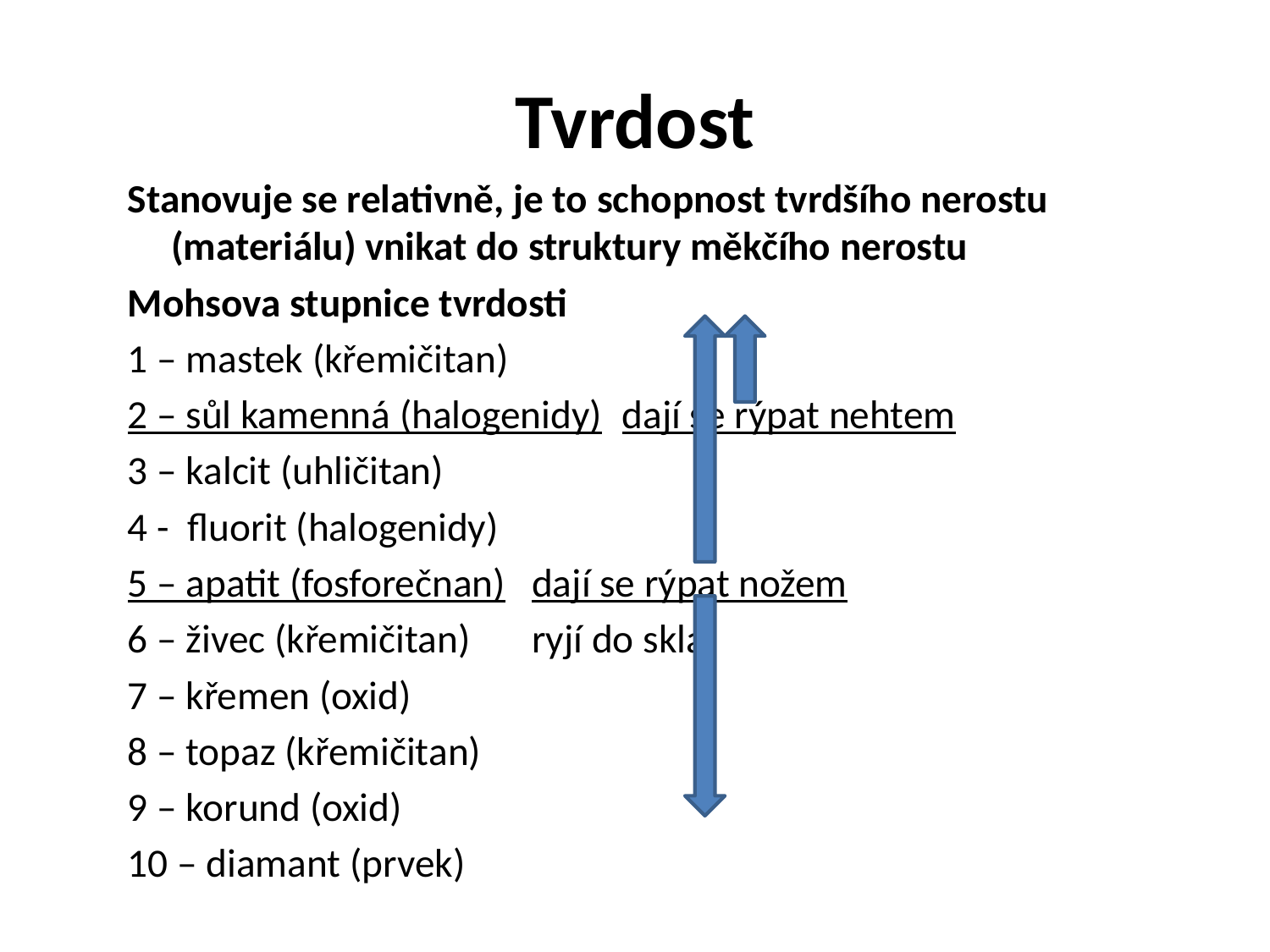

# Tvrdost
Stanovuje se relativně, je to schopnost tvrdšího nerostu (materiálu) vnikat do struktury měkčího nerostu
Mohsova stupnice tvrdosti
1 – mastek (křemičitan)
2 – sůl kamenná (halogenidy)	dají se rýpat nehtem
3 – kalcit (uhličitan)
4 -  fluorit (halogenidy)
5 – apatit (fosforečnan)		dají se rýpat nožem
6 – živec (křemičitan)			ryjí do skla
7 – křemen (oxid)
8 – topaz (křemičitan)
9 – korund (oxid)
10 – diamant (prvek)